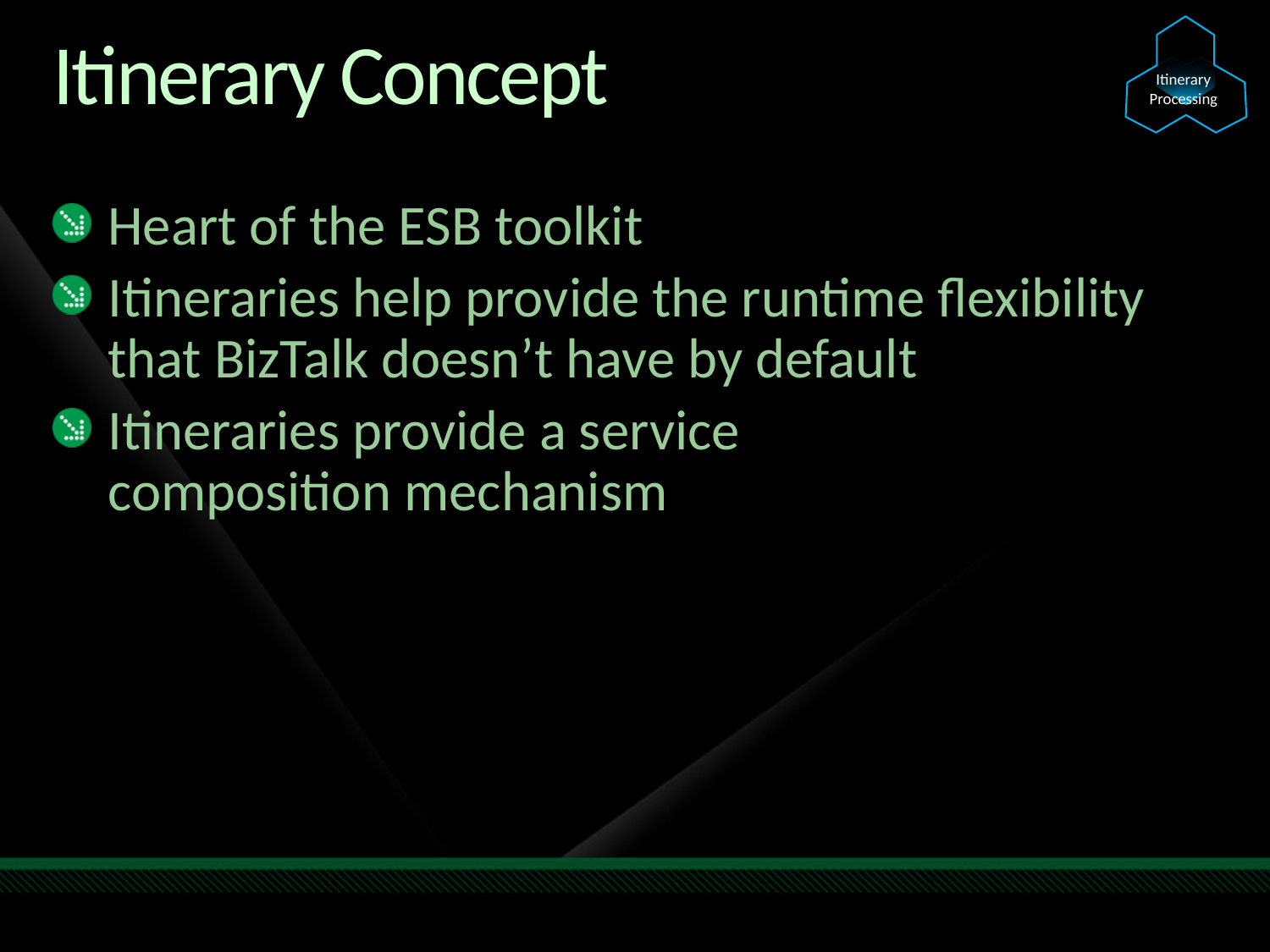

Itinerary
Processing
# Itinerary Concept
Heart of the ESB toolkit
Itineraries help provide the runtime flexibility that BizTalk doesn’t have by default
Itineraries provide a service
composition mechanism